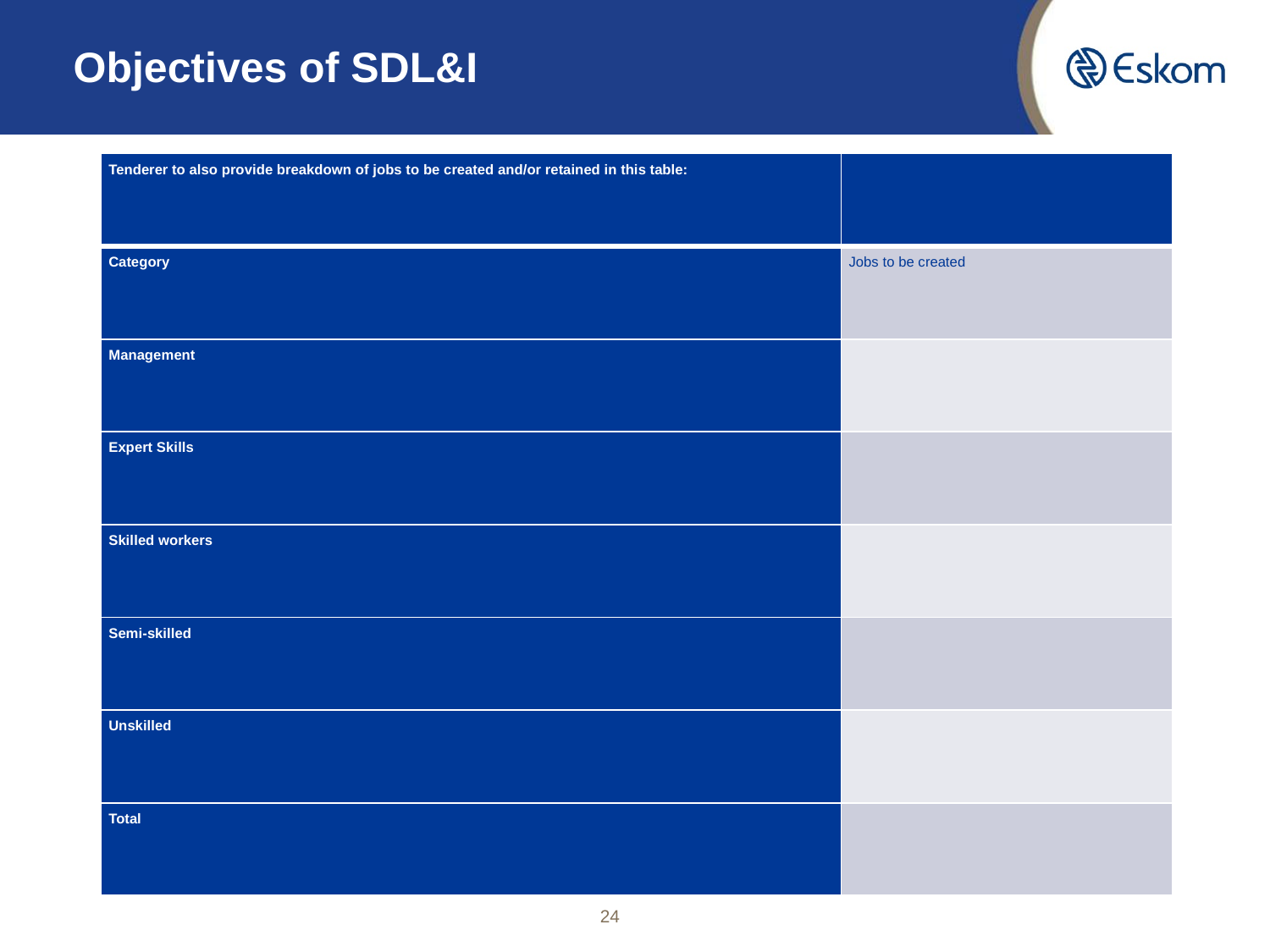

# Objectives of SDL&I
| Tenderer to also provide breakdown of jobs to be created and/or retained in this table: |  |
| --- | --- |
| Category | Jobs to be created |
| Management |  |
| Expert Skills |  |
| Skilled workers |  |
| Semi-skilled |  |
| Unskilled |  |
| Total |  |

24